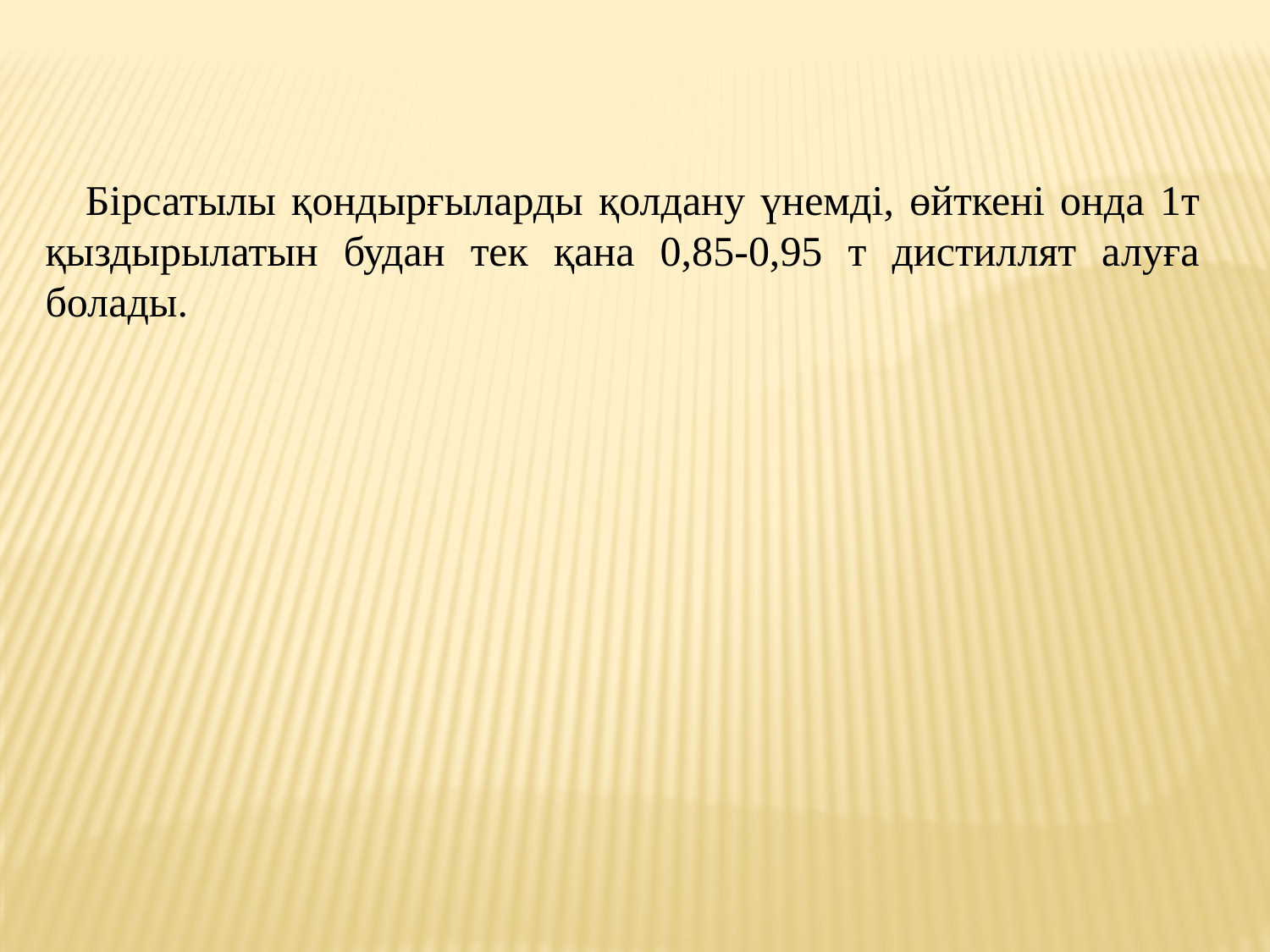

Бірсатылы қондырғыларды қолдану үнемді, өйткені онда 1т қыздырылатын будан тек қана 0,85-0,95 т дистиллят алуға болады.